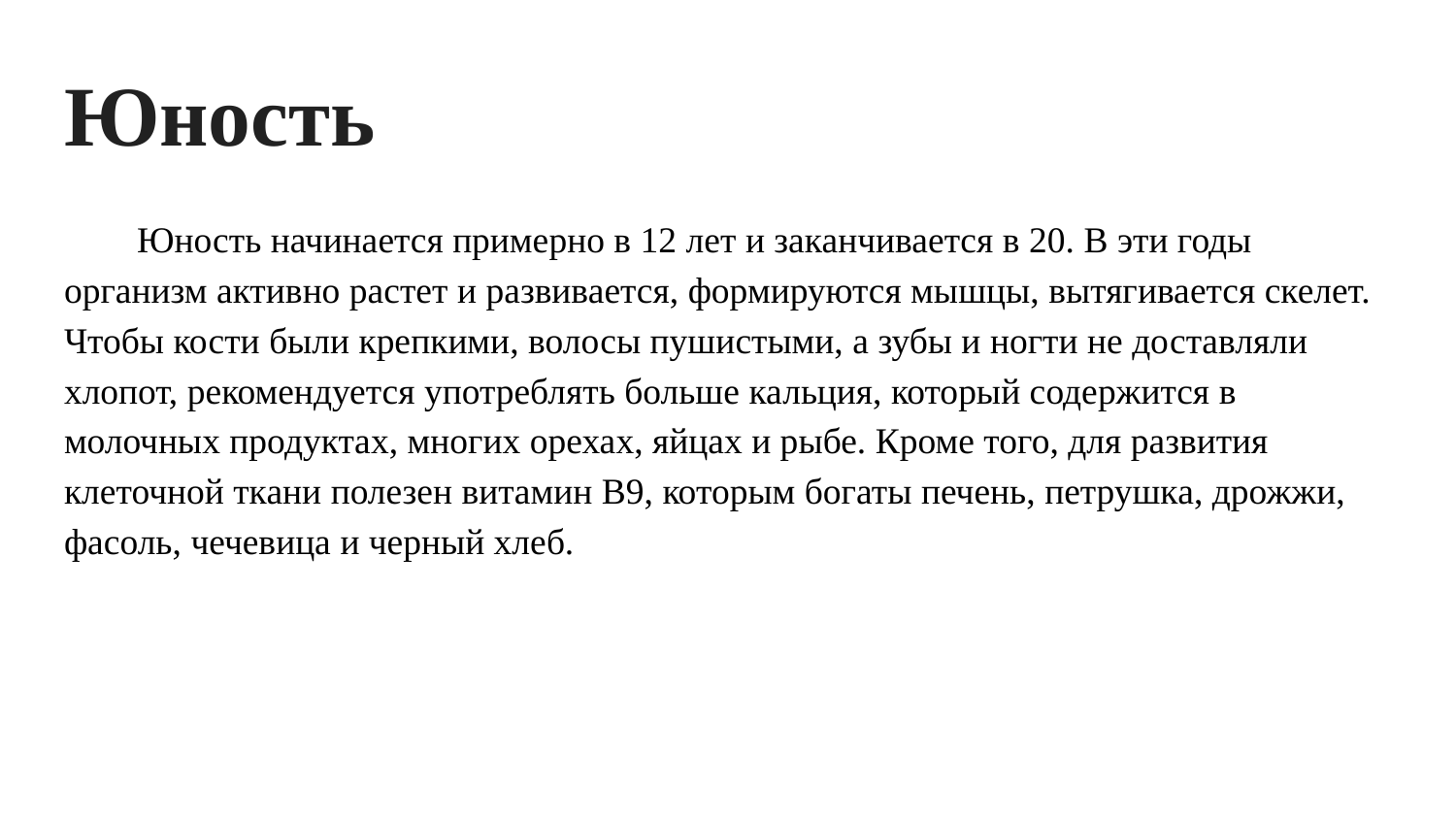

# Юность
Юность начинается примерно в 12 лет и заканчивается в 20. В эти годы организм активно растет и развивается, формируются мышцы, вытягивается скелет. Чтобы кости были крепкими, волосы пушистыми, а зубы и ногти не доставляли хлопот, рекомендуется употреблять больше кальция, который содержится в молочных продуктах, многих орехах, яйцах и рыбе. Кроме того, для развития клеточной ткани полезен витамин В9, которым богаты печень, петрушка, дрожжи, фасоль, чечевица и черный хлеб.